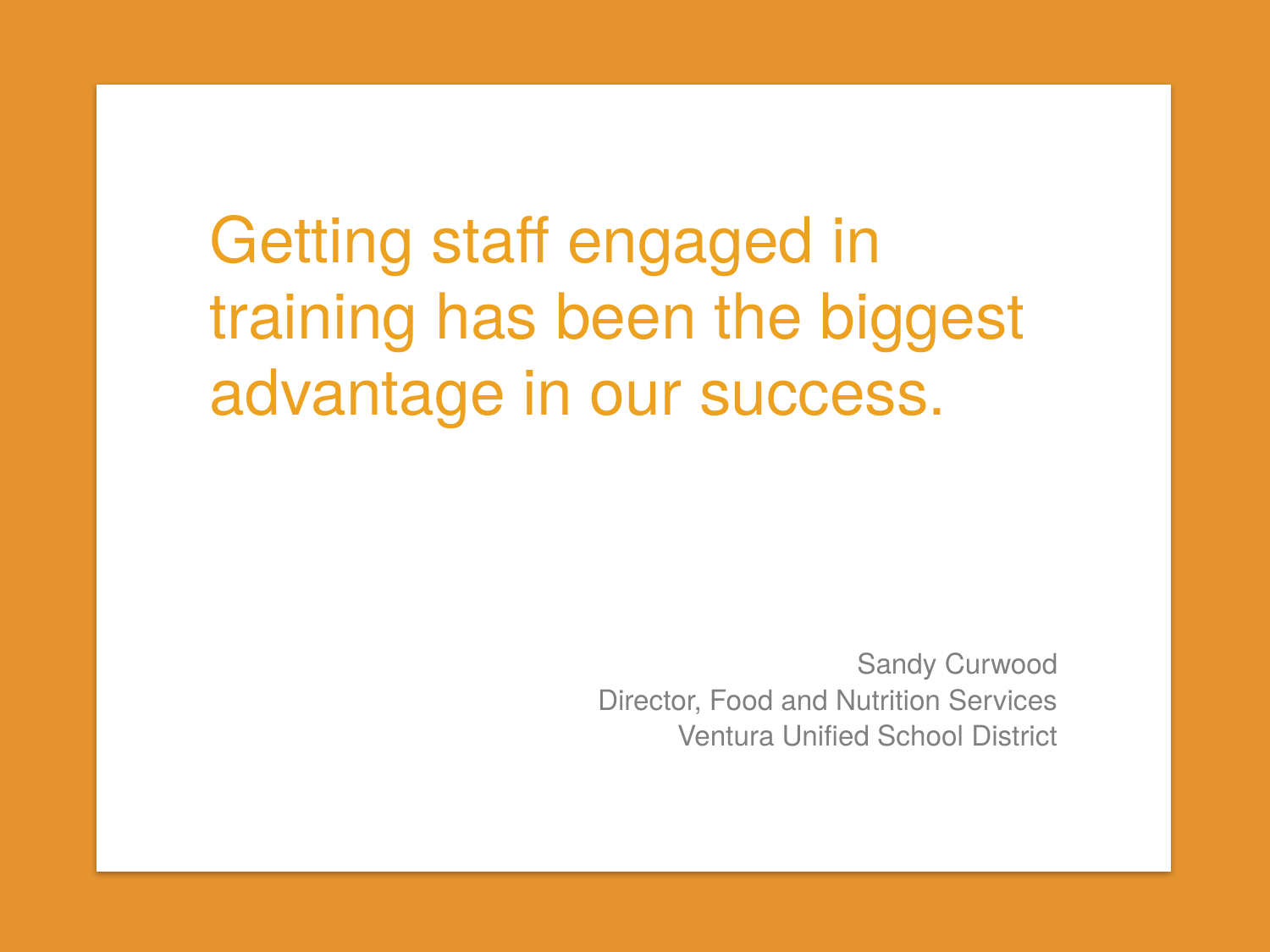

Getting staff engaged in training has been the biggest advantage in our success.
Sandy Curwood
Director, Food and Nutrition Services
Ventura Unified School District